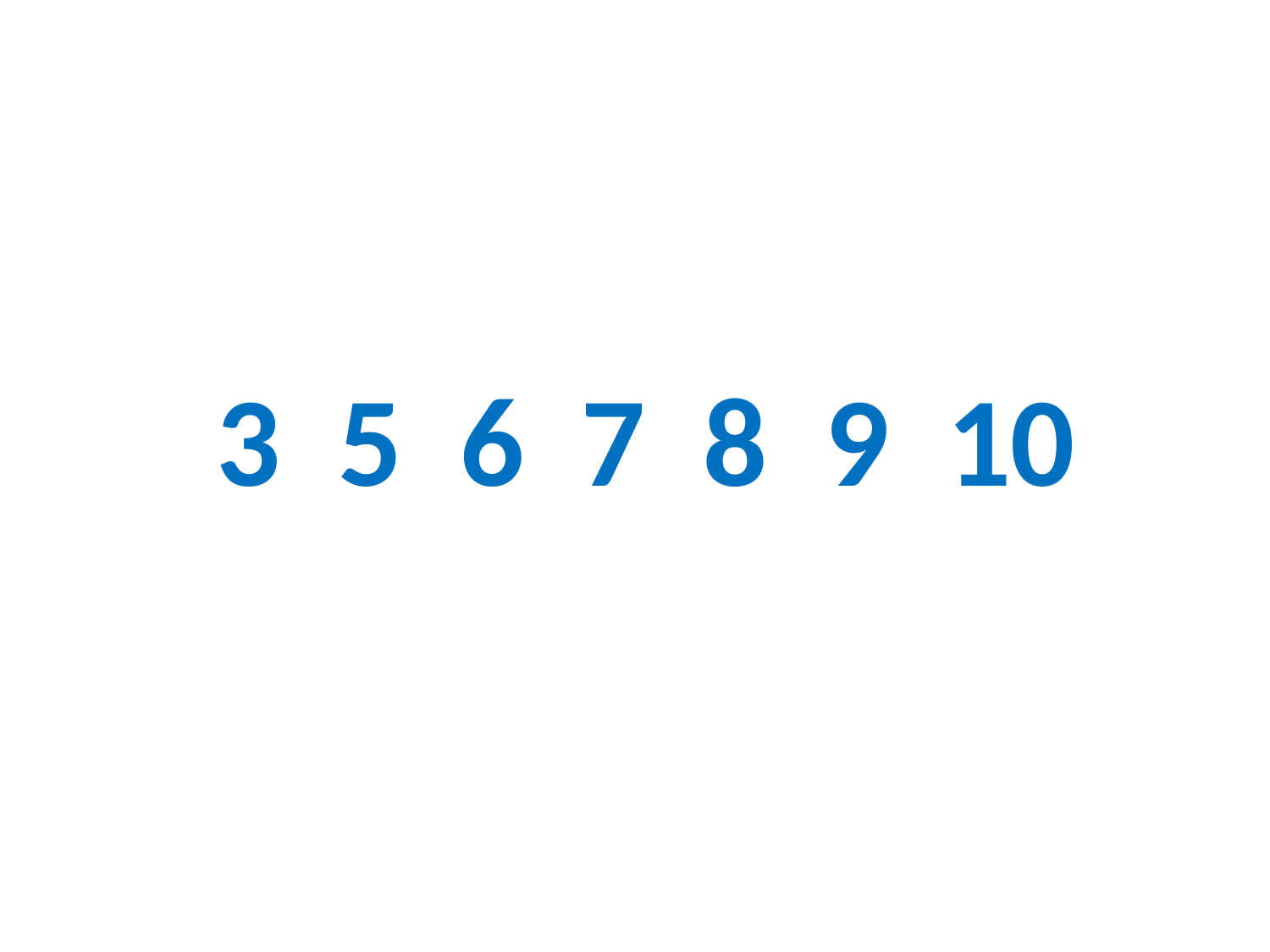

# 3  5  6  7  8  9  10